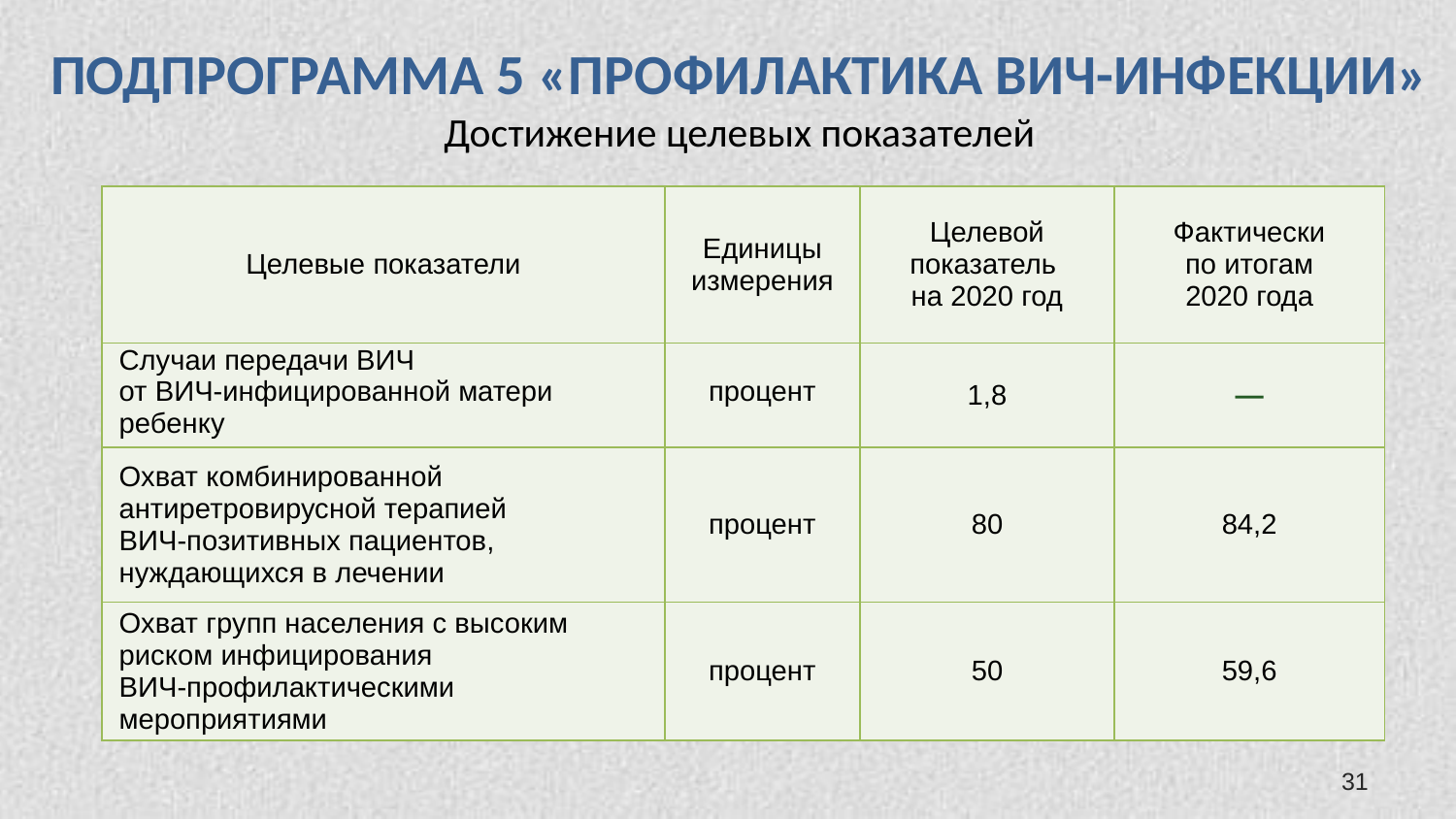

ПОДПРОГРАММА 5 «ПРОФИЛАКТИКА ВИЧ-ИНФЕКЦИИ»
Достижение целевых показателей
| Целевые показатели | Единицы измерения | Целевой показатель на 2020 год | Фактически по итогам 2020 года |
| --- | --- | --- | --- |
| Случаи передачи ВИЧ от ВИЧ-инфицированной матери ребенку | процент | 1,8 | — |
| Охват комбинированной антиретровирусной терапией ВИЧ-позитивных пациентов, нуждающихся в лечении | процент | 80 | 84,2 |
| Охват групп населения с высоким риском инфицирования ВИЧ-профилактическими мероприятиями | процент | 50 | 59,6 |
31